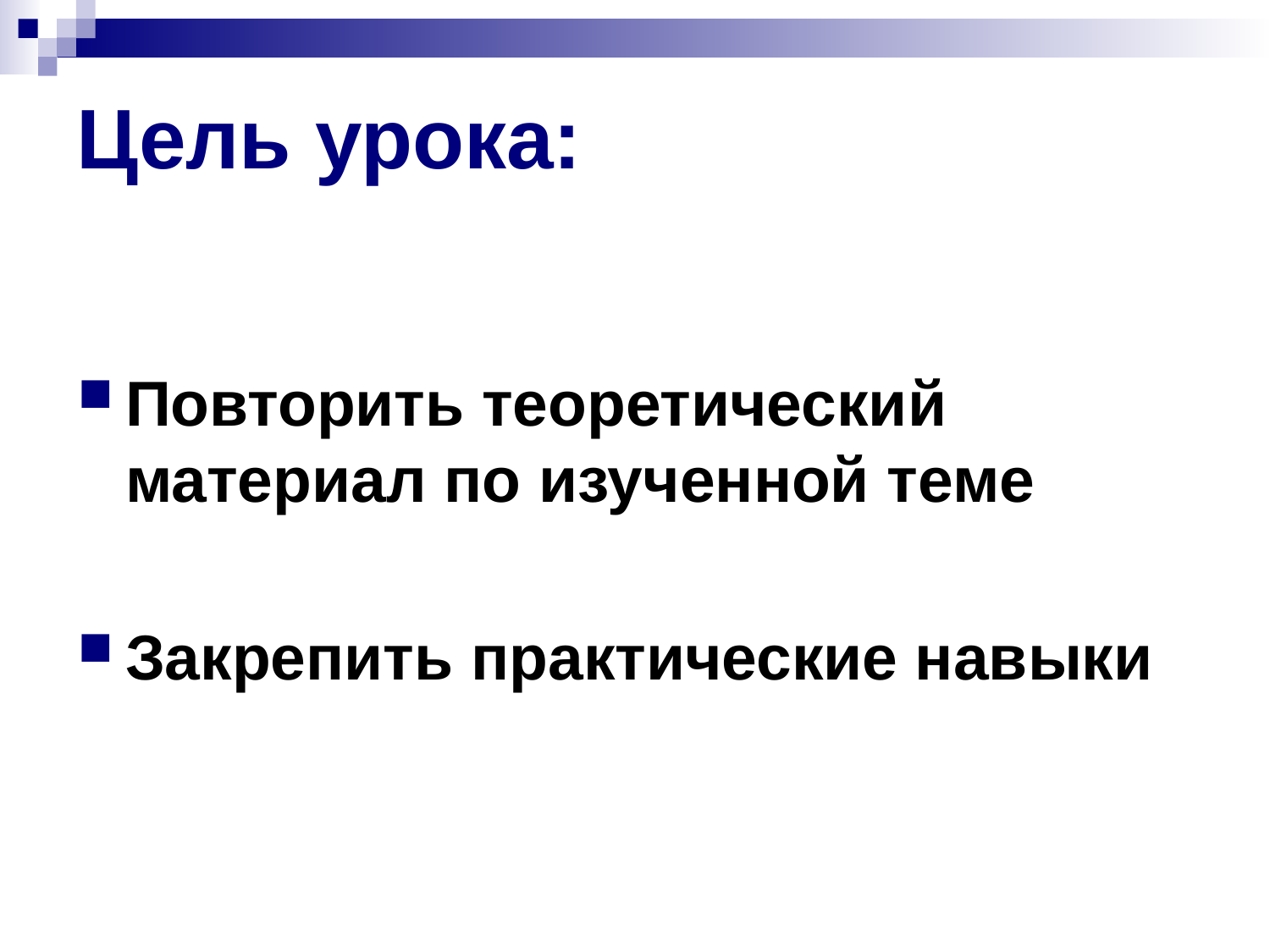

# Цель урока:
Повторить теоретический материал по изученной теме

Закрепить практические навыки